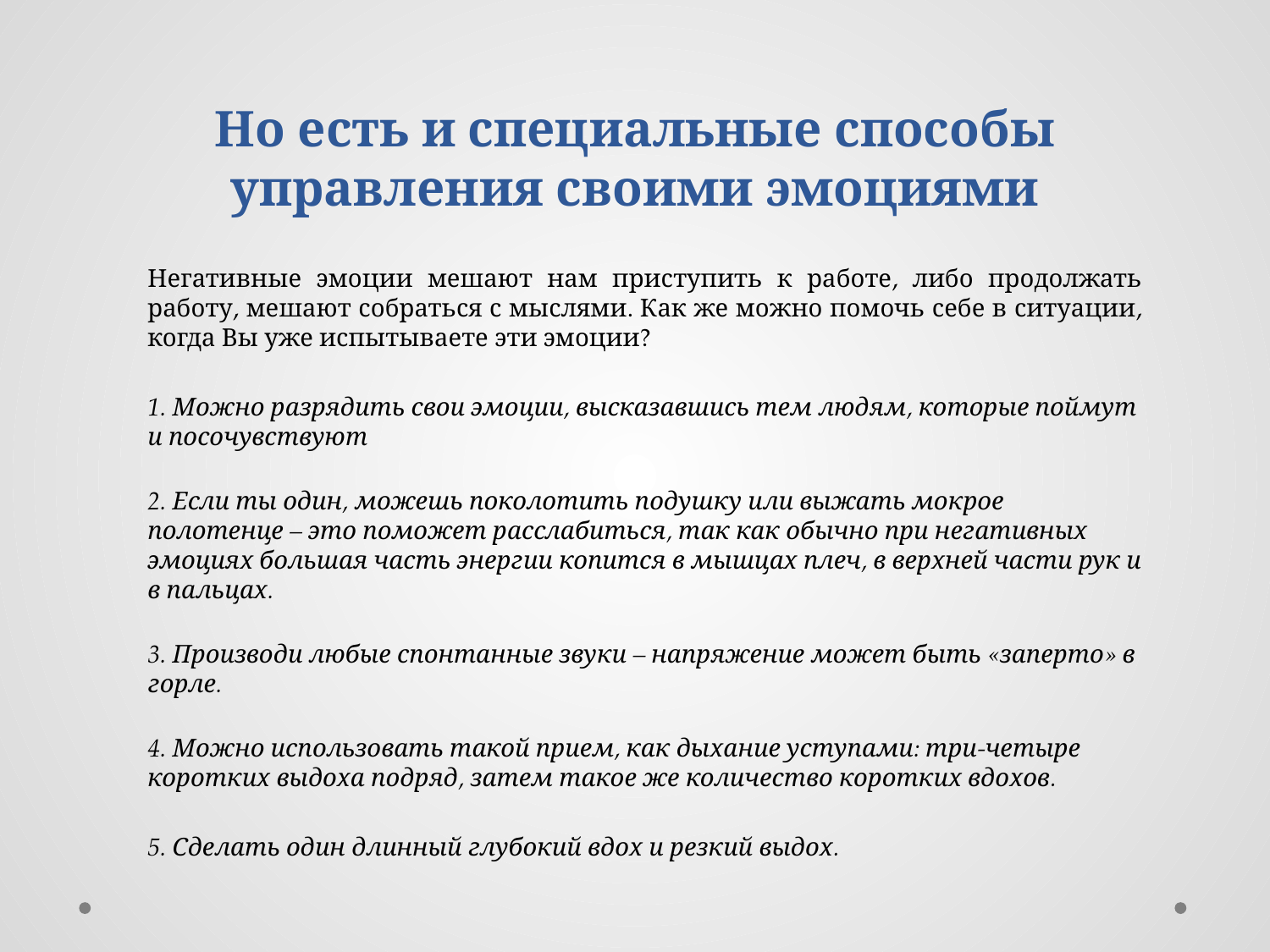

# Но есть и специальные способы управления своими эмоциями
Негативные эмоции мешают нам приступить к работе, либо продолжать работу, мешают собраться с мыслями. Как же можно помочь себе в ситуации, когда Вы уже испытываете эти эмоции?

1. Можно разрядить свои эмоции, высказавшись тем людям, которые поймут и посочувствуют
2. Если ты один, можешь поколотить подушку или выжать мокрое полотенце – это поможет расслабиться, так как обычно при негативных эмоциях большая часть энергии копится в мышцах плеч, в верхней части рук и в пальцах.
3. Производи любые спонтанные звуки – напряжение может быть «заперто» в горле.
4. Можно использовать такой прием, как дыхание уступами: три-четыре коротких выдоха подряд, затем такое же количество коротких вдохов.

5. Сделать один длинный глубокий вдох и резкий выдох.